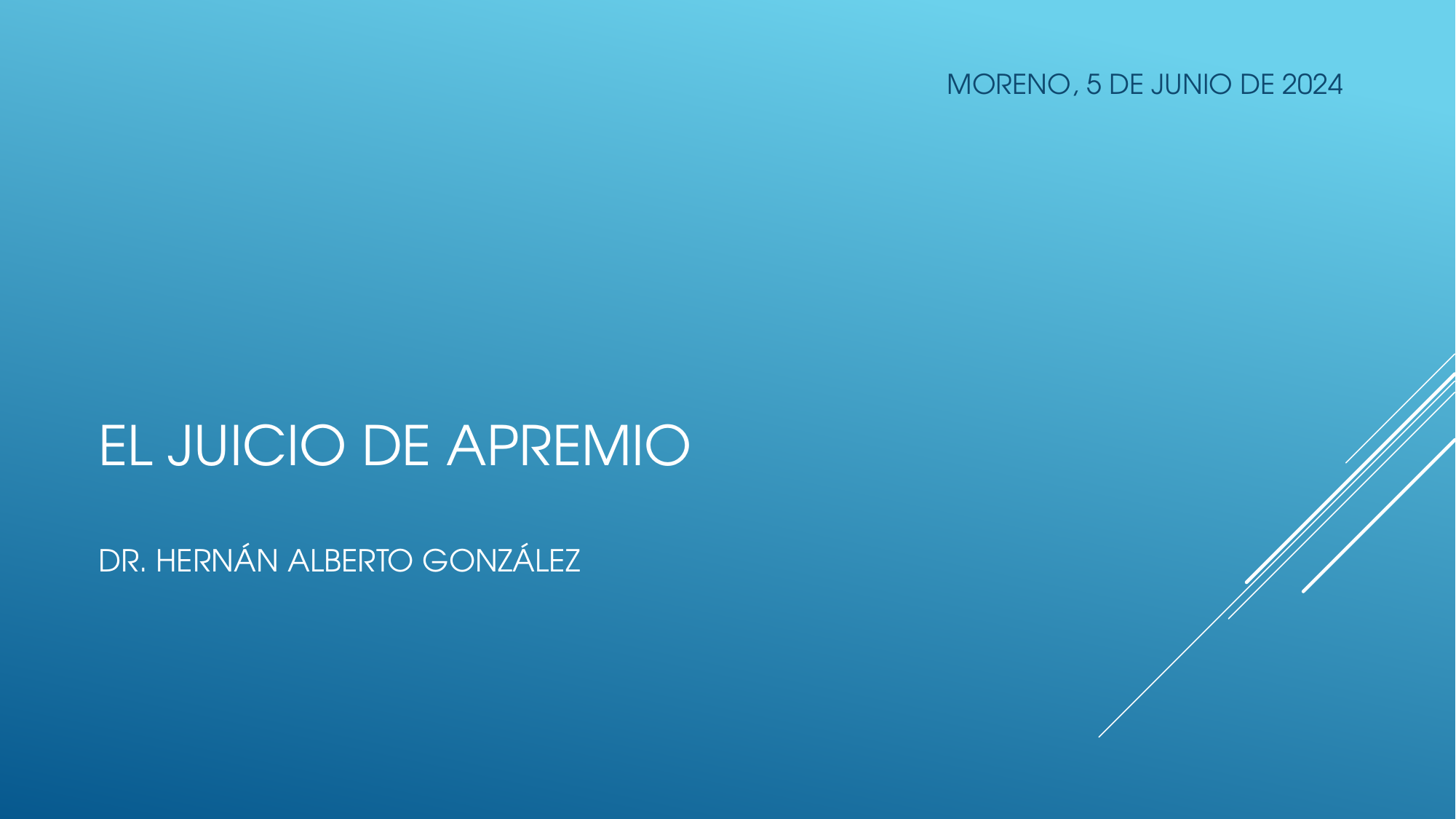

MORENO, 5 DE JUNIO DE 2024
# EL JUICIO DE Apremio Dr. Hernán Alberto gonzález